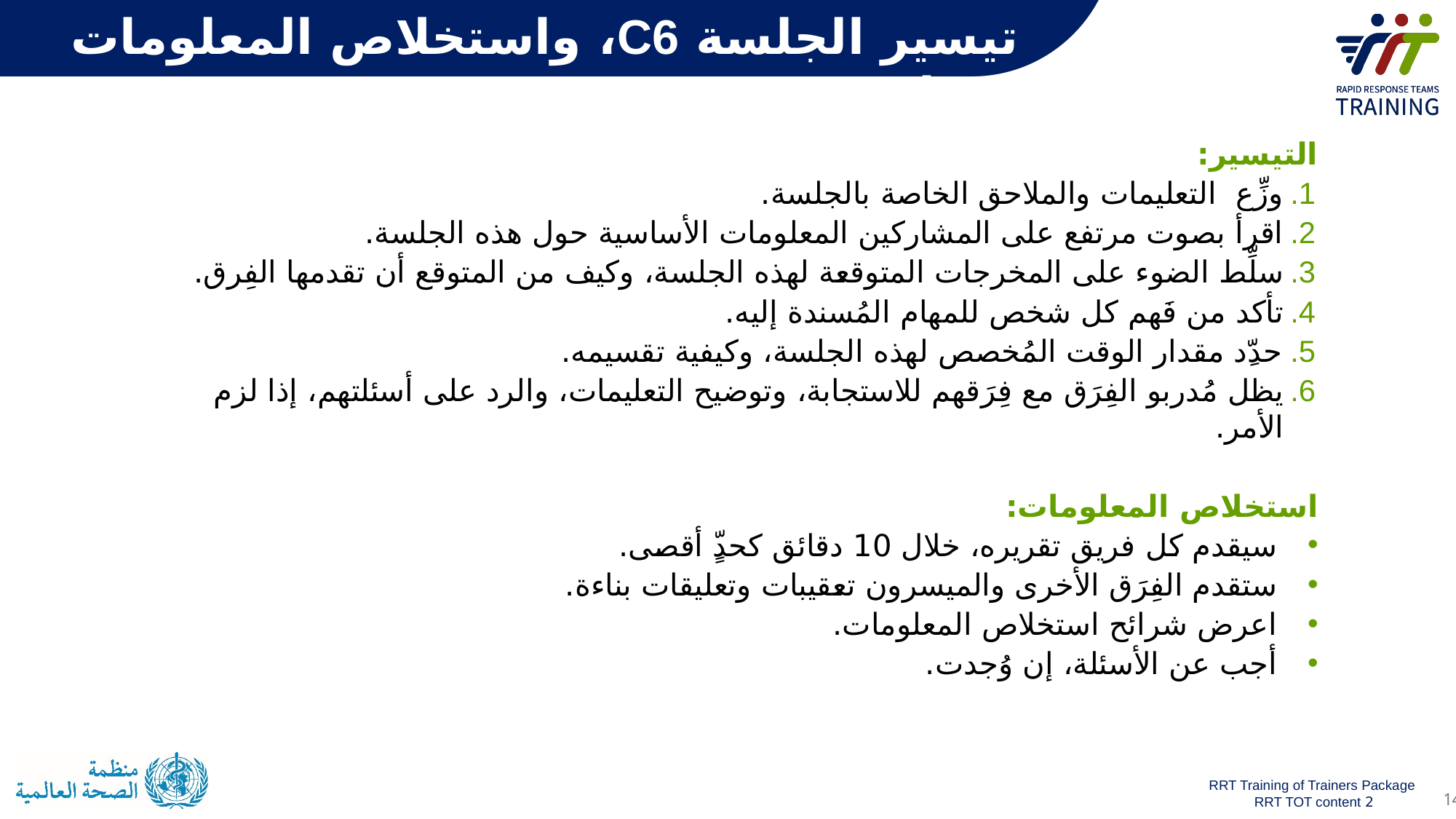

تيسير الجلسة C6، واستخلاص المعلومات منها
التيسير:
وزِّع  التعليمات والملاحق الخاصة بالجلسة.
اقرأ بصوت مرتفع على المشاركين المعلومات الأساسية حول هذه الجلسة.
سلِّط الضوء على المخرجات المتوقعة لهذه الجلسة، وكيف من المتوقع أن تقدمها الفِرق.
تأكد من فَهم كل شخص للمهام المُسندة إليه.
حدِّد مقدار الوقت المُخصص لهذه الجلسة، وكيفية تقسيمه.
يظل مُدربو الفِرَق مع فِرَقهم للاستجابة، وتوضيح التعليمات، والرد على أسئلتهم، إذا لزم الأمر.

استخلاص المعلومات:
سيقدم كل فريق تقريره، خلال 10 دقائق كحدٍّ أقصى.
ستقدم الفِرَق الأخرى والميسرون تعقيبات وتعليقات بناءة.
اعرض شرائح استخلاص المعلومات.
أجب عن الأسئلة، إن وُجدت.